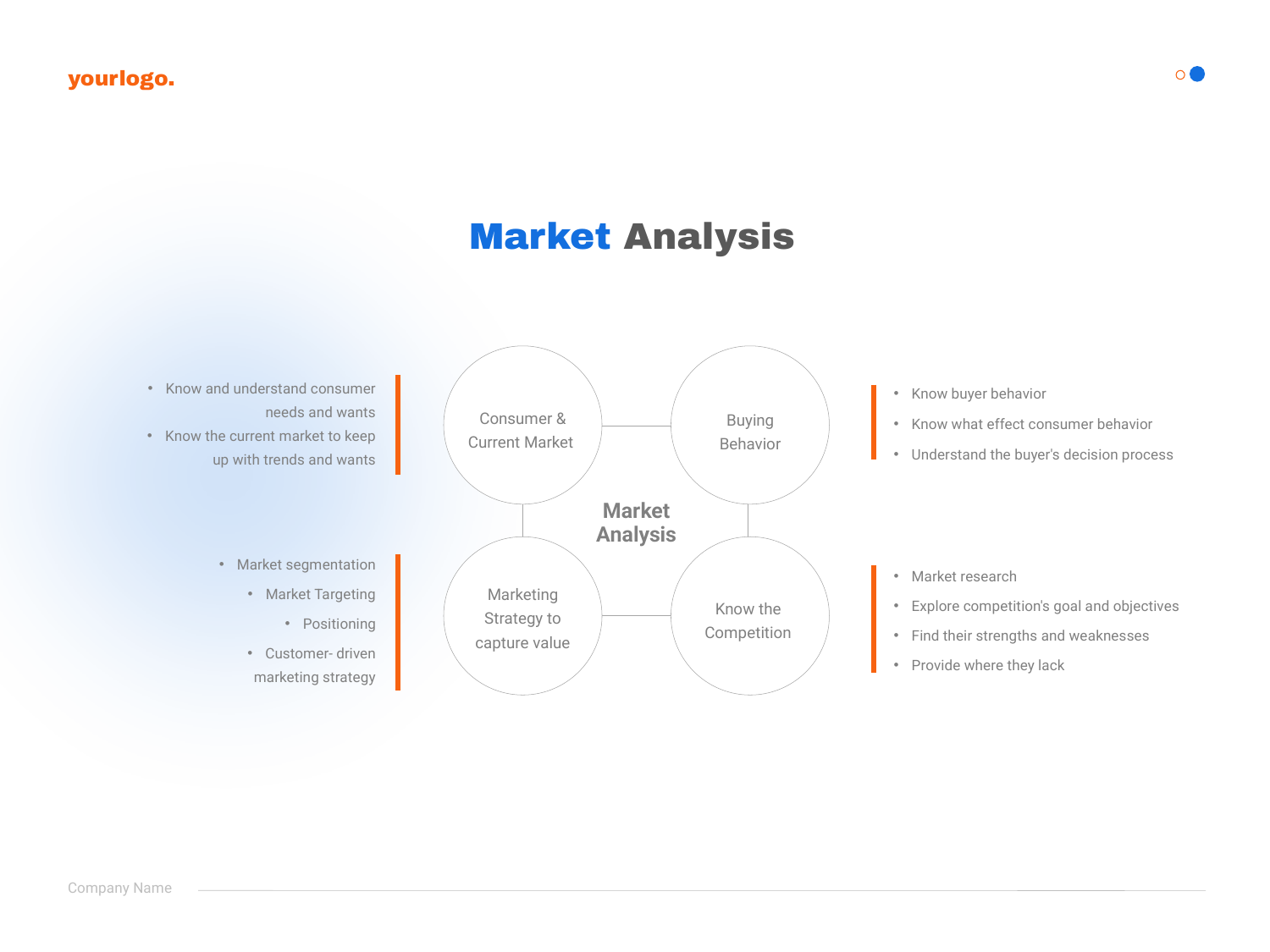

# Market Analysis

Know and understand consumer needs and wants
Know the current market to keep up with trends and wants
Know buyer behavior
Know what effect consumer behavior
Understand the buyer's decision process
Consumer & Current Market
Buying Behavior
Market
Analysis
Market segmentation
Market Targeting
Positioning
Customer- driven marketing strategy
Market research
Explore competition's goal and objectives
Find their strengths and weaknesses
Provide where they lack
Marketing Strategy to capture value
Know the Competition